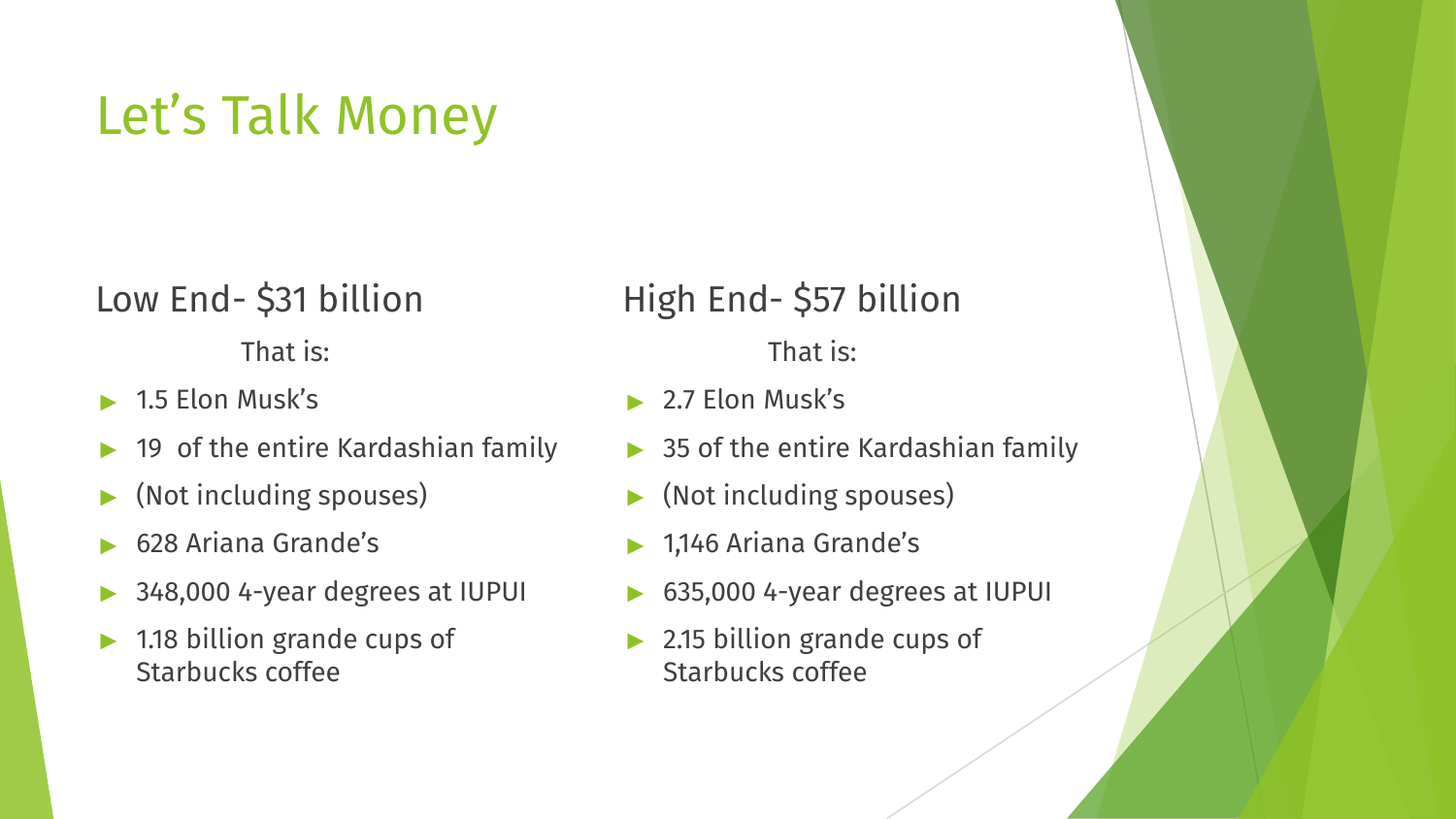

# Let’s Talk Money
Low End- $31 billion
High End- $57 billion
	That is:
1.5 Elon Musk’s
19  of the entire Kardashian family
(Not including spouses)
628 Ariana Grande’s
348,000 4-year degrees at IUPUI
1.18 billion grande cups of Starbucks coffee

	That is:
2.7 Elon Musk’s
35 of the entire Kardashian family
(Not including spouses)
1,146 Ariana Grande’s
635,000 4-year degrees at IUPUI
2.15 billion grande cups of Starbucks coffee